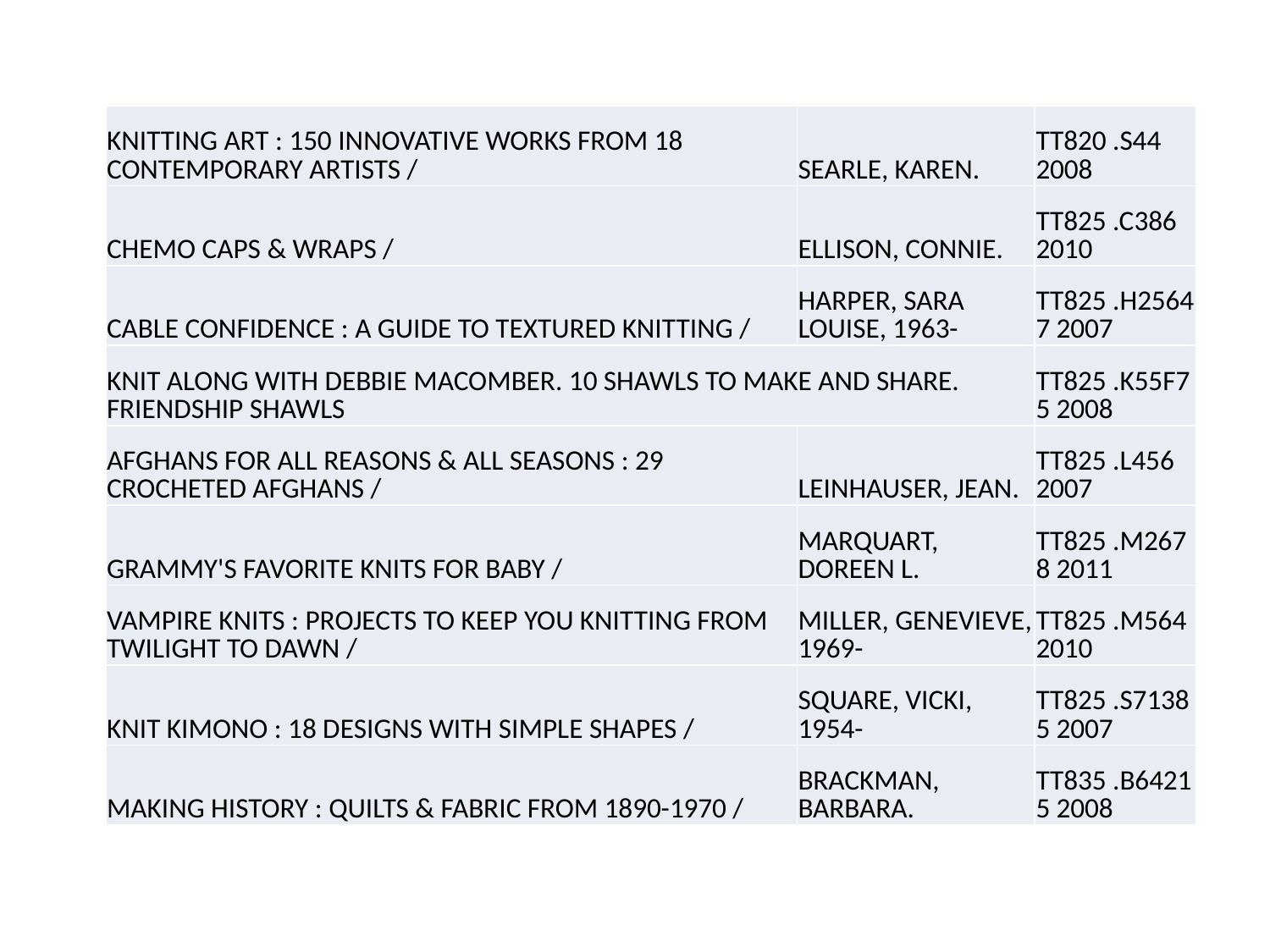

| KNITTING ART : 150 INNOVATIVE WORKS FROM 18 CONTEMPORARY ARTISTS / | SEARLE, KAREN. | TT820 .S44 2008 |
| --- | --- | --- |
| CHEMO CAPS & WRAPS / | ELLISON, CONNIE. | TT825 .C386 2010 |
| CABLE CONFIDENCE : A GUIDE TO TEXTURED KNITTING / | HARPER, SARA LOUISE, 1963- | TT825 .H25647 2007 |
| KNIT ALONG WITH DEBBIE MACOMBER. 10 SHAWLS TO MAKE AND SHARE. FRIENDSHIP SHAWLS |  | TT825 .K55F75 2008 |
| AFGHANS FOR ALL REASONS & ALL SEASONS : 29 CROCHETED AFGHANS / | LEINHAUSER, JEAN. | TT825 .L456 2007 |
| GRAMMY'S FAVORITE KNITS FOR BABY / | MARQUART, DOREEN L. | TT825 .M2678 2011 |
| VAMPIRE KNITS : PROJECTS TO KEEP YOU KNITTING FROM TWILIGHT TO DAWN / | MILLER, GENEVIEVE, 1969- | TT825 .M564 2010 |
| KNIT KIMONO : 18 DESIGNS WITH SIMPLE SHAPES / | SQUARE, VICKI, 1954- | TT825 .S71385 2007 |
| MAKING HISTORY : QUILTS & FABRIC FROM 1890-1970 / | BRACKMAN, BARBARA. | TT835 .B64215 2008 |